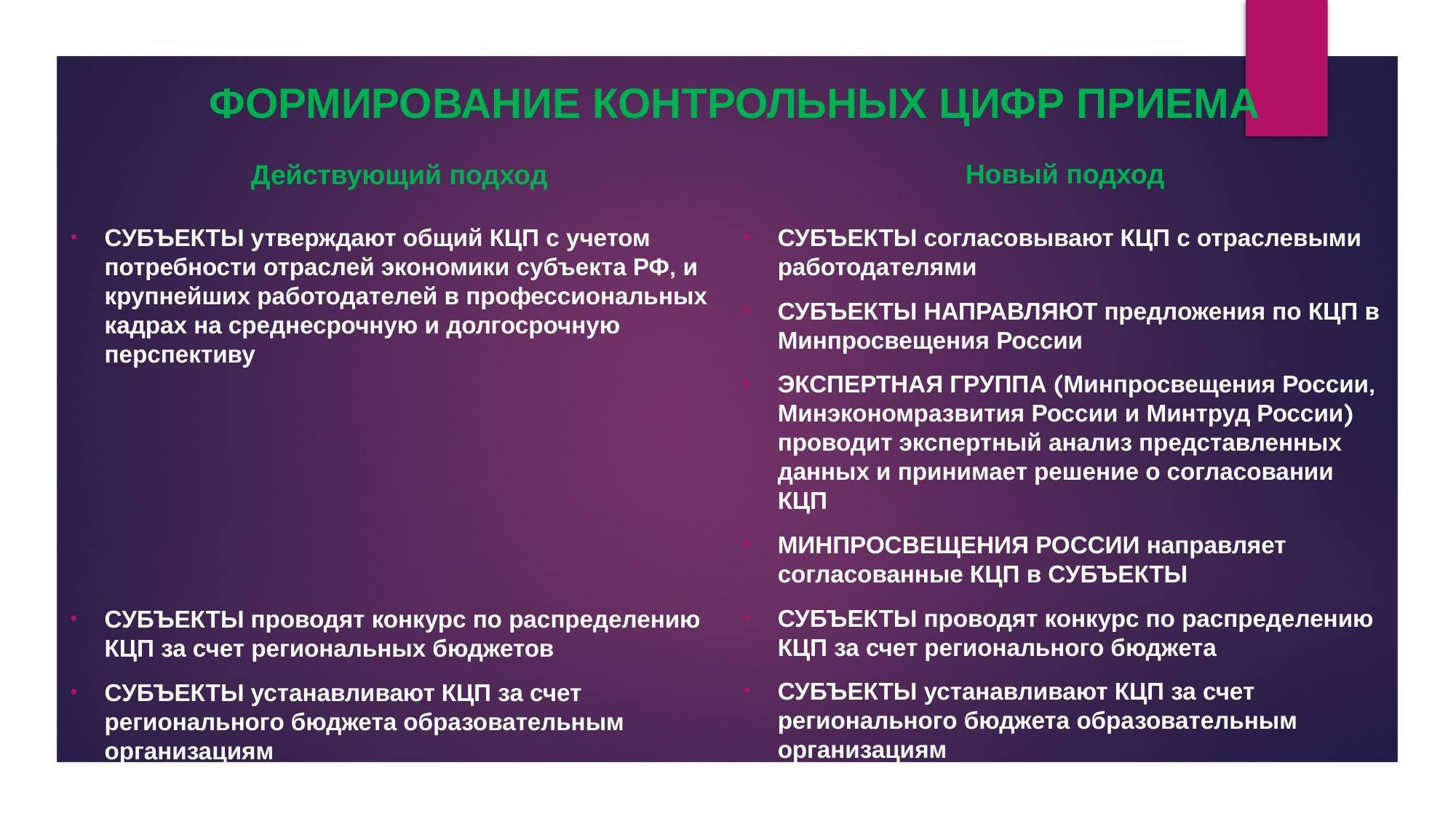

# ФОРМИРОВАНИЕ КОНТРОЛЬНЫХ ЦИФР ПРИЕМА

Новый подход
Действующий подход
СУБЪЕКТЫ утверждают общий КЦП с учетом потребности отраслей экономики субъекта РФ, и крупнейших работодателей в профессиональных кадрах на среднесрочную и долгосрочную перспективу

СУБЪЕКТЫ проводят конкурс по распределению КЦП за счет региональных бюджетов
СУБЪЕКТЫ устанавливают КЦП за счет регионального бюджета образовательным организациям
СУБЪЕКТЫ согласовывают КЦП с отраслевыми работодателями
СУБЪЕКТЫ НАПРАВЛЯЮТ предложения по КЦП в Минпросвещения России
ЭКСПЕРТНАЯ ГРУППА (Минпросвещения России, Минэкономразвития России и Минтруд России) проводит экспертный анализ представленных данных и принимает решение о согласовании КЦП
МИНПРОСВЕЩЕНИЯ РОССИИ направляет согласованные КЦП в СУБЪЕКТЫ
СУБЪЕКТЫ проводят конкурс по распределению КЦП за счет регионального бюджета
СУБЪЕКТЫ устанавливают КЦП за счет регионального бюджета образовательным организациям